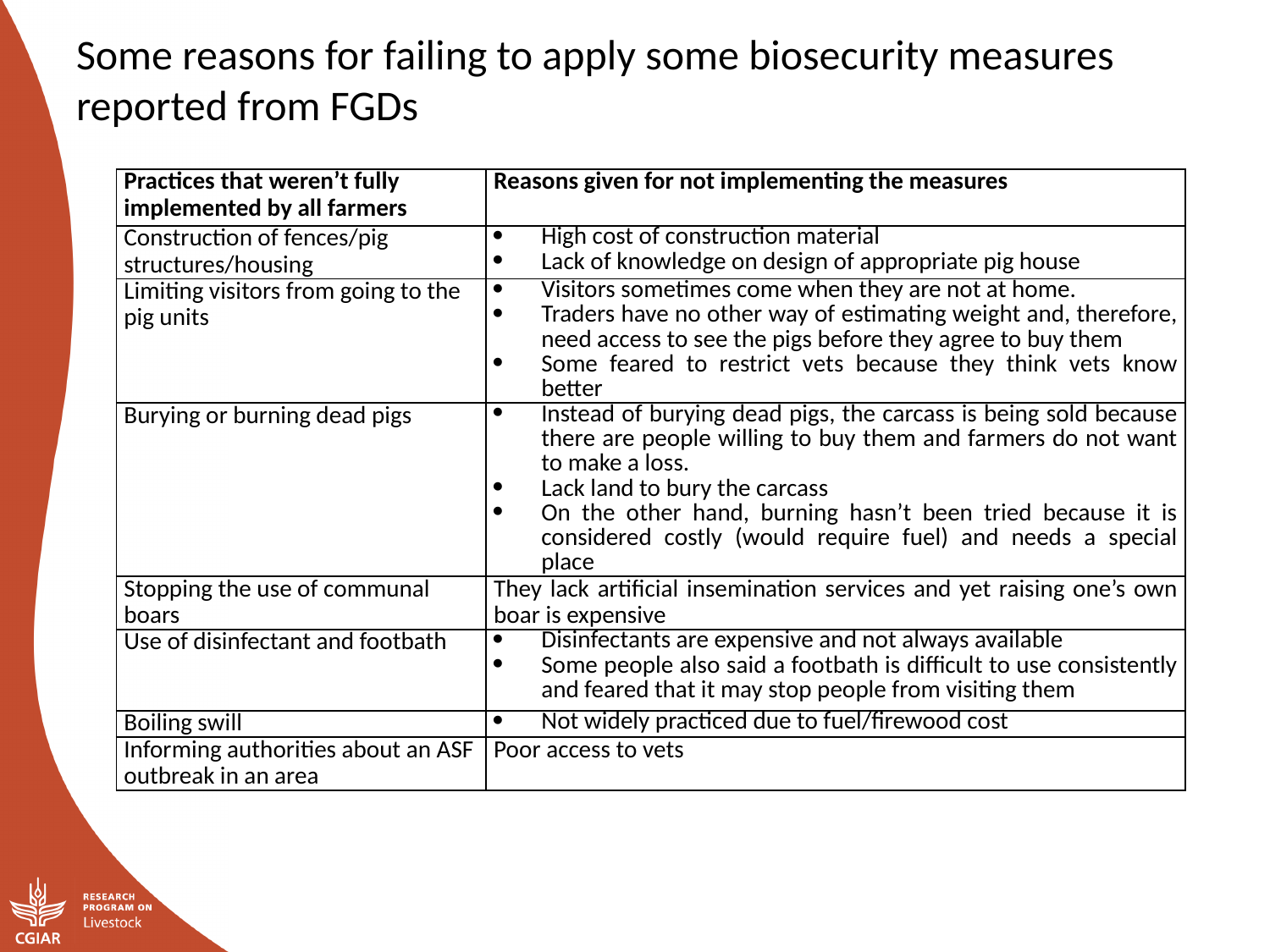

Some reasons for failing to apply some biosecurity measures reported from FGDs

| Practices that weren’t fully implemented by all farmers | Reasons given for not implementing the measures |
| --- | --- |
| Construction of fences/pig structures/housing | High cost of construction material Lack of knowledge on design of appropriate pig house |
| Limiting visitors from going to the pig units | Visitors sometimes come when they are not at home. Traders have no other way of estimating weight and, therefore, need access to see the pigs before they agree to buy them Some feared to restrict vets because they think vets know better |
| Burying or burning dead pigs | Instead of burying dead pigs, the carcass is being sold because there are people willing to buy them and farmers do not want to make a loss. Lack land to bury the carcass On the other hand, burning hasn’t been tried because it is considered costly (would require fuel) and needs a special place |
| Stopping the use of communal boars | They lack artificial insemination services and yet raising one’s own boar is expensive |
| Use of disinfectant and footbath | Disinfectants are expensive and not always available Some people also said a footbath is difficult to use consistently and feared that it may stop people from visiting them |
| Boiling swill | Not widely practiced due to fuel/firewood cost |
| Informing authorities about an ASF outbreak in an area | Poor access to vets |